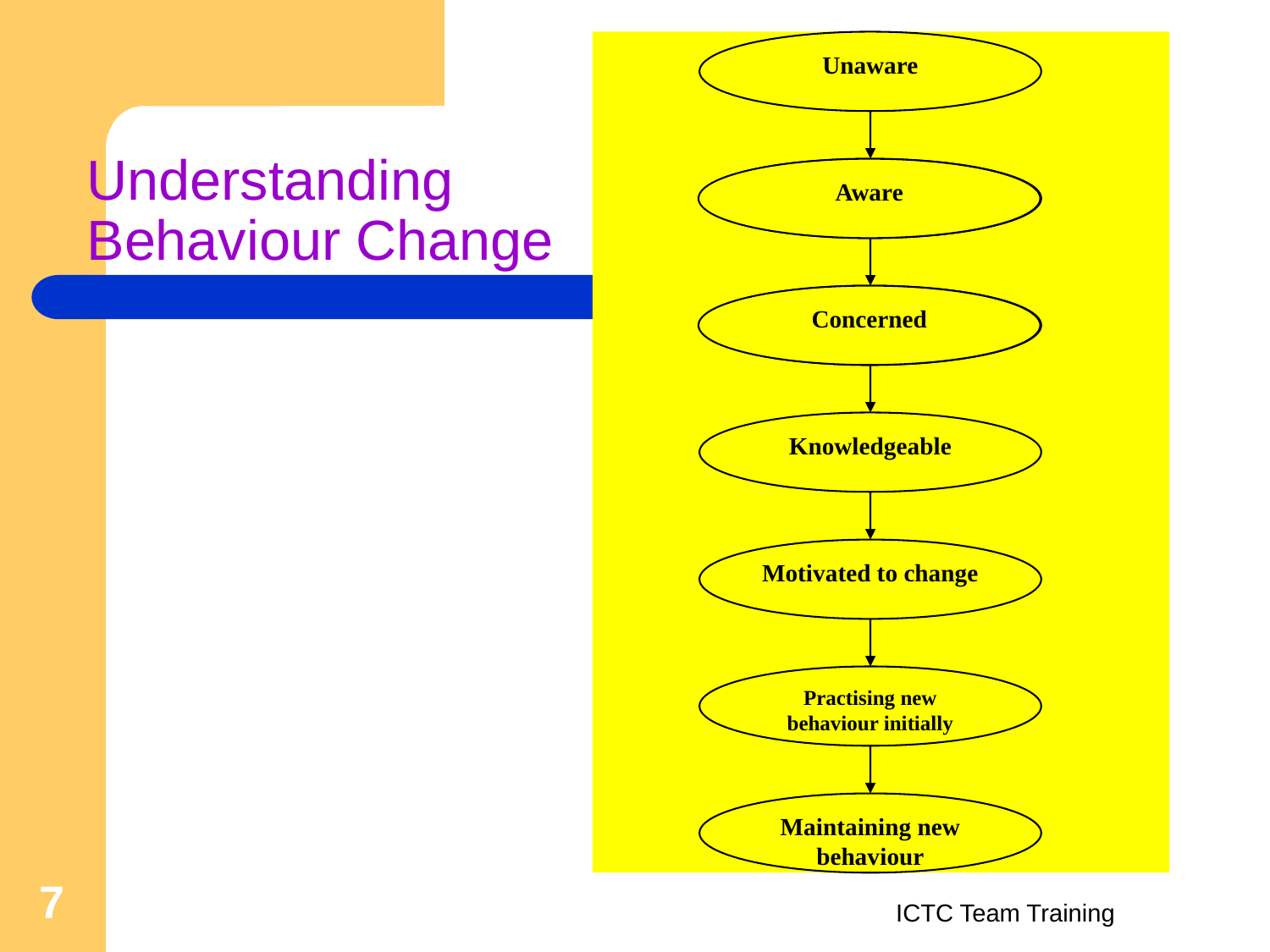

Unaware

Aware
Aware

Concerned
Concerned

Knowledgeable

Motivated to change

Practising new behaviour initially

Maintaining new behaviour
# Understanding Behaviour Change
7
ICTC Team Training